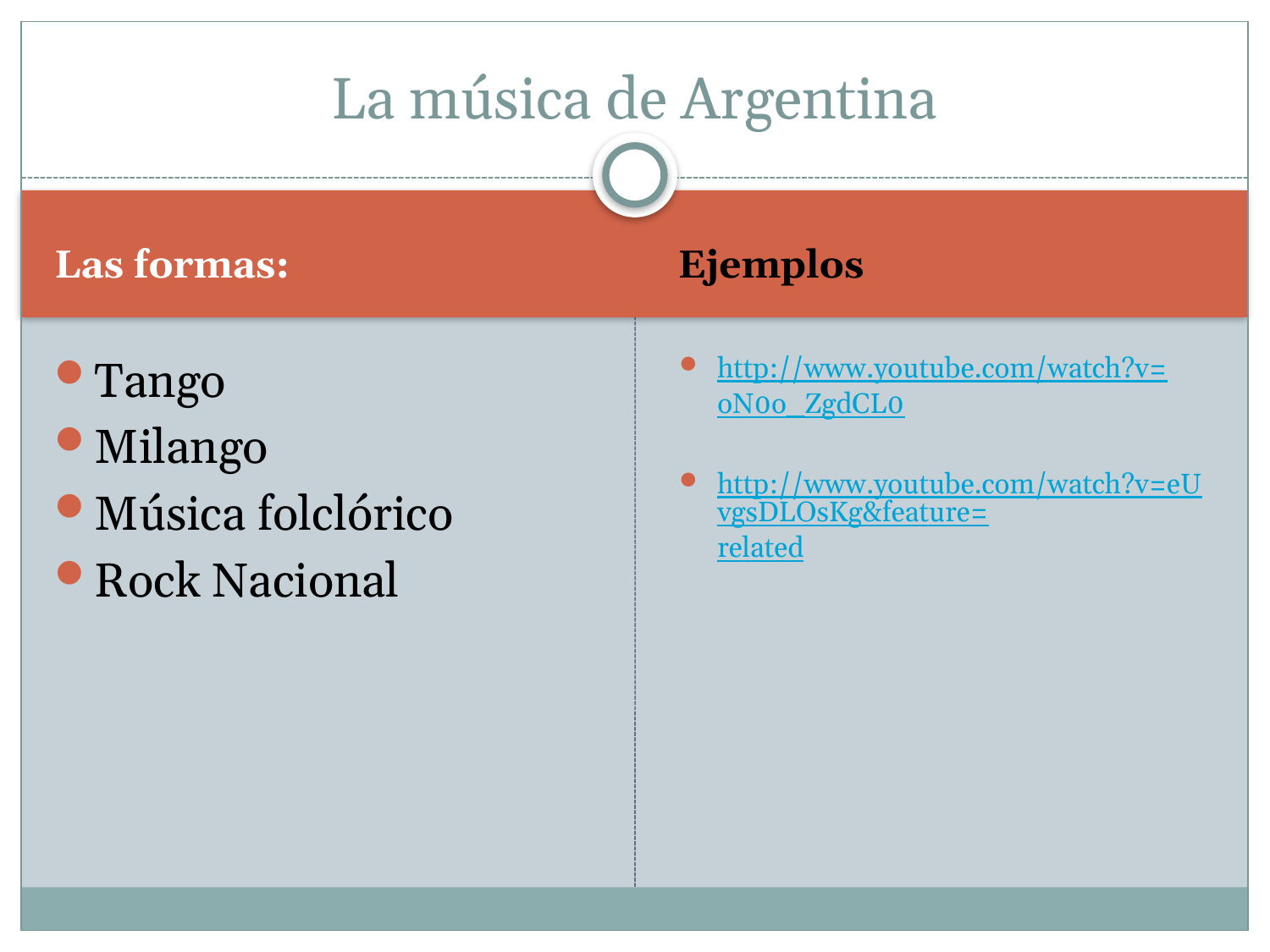

# La música de Argentina
Las formas:
Ejemplos
Tango
Milango
Música folclórico
Rock Nacional
http://www.youtube.com/watch?v=oN0o_ZgdCL0

http://www.youtube.com/watch?v=eUvgsDLOsKg&feature=related